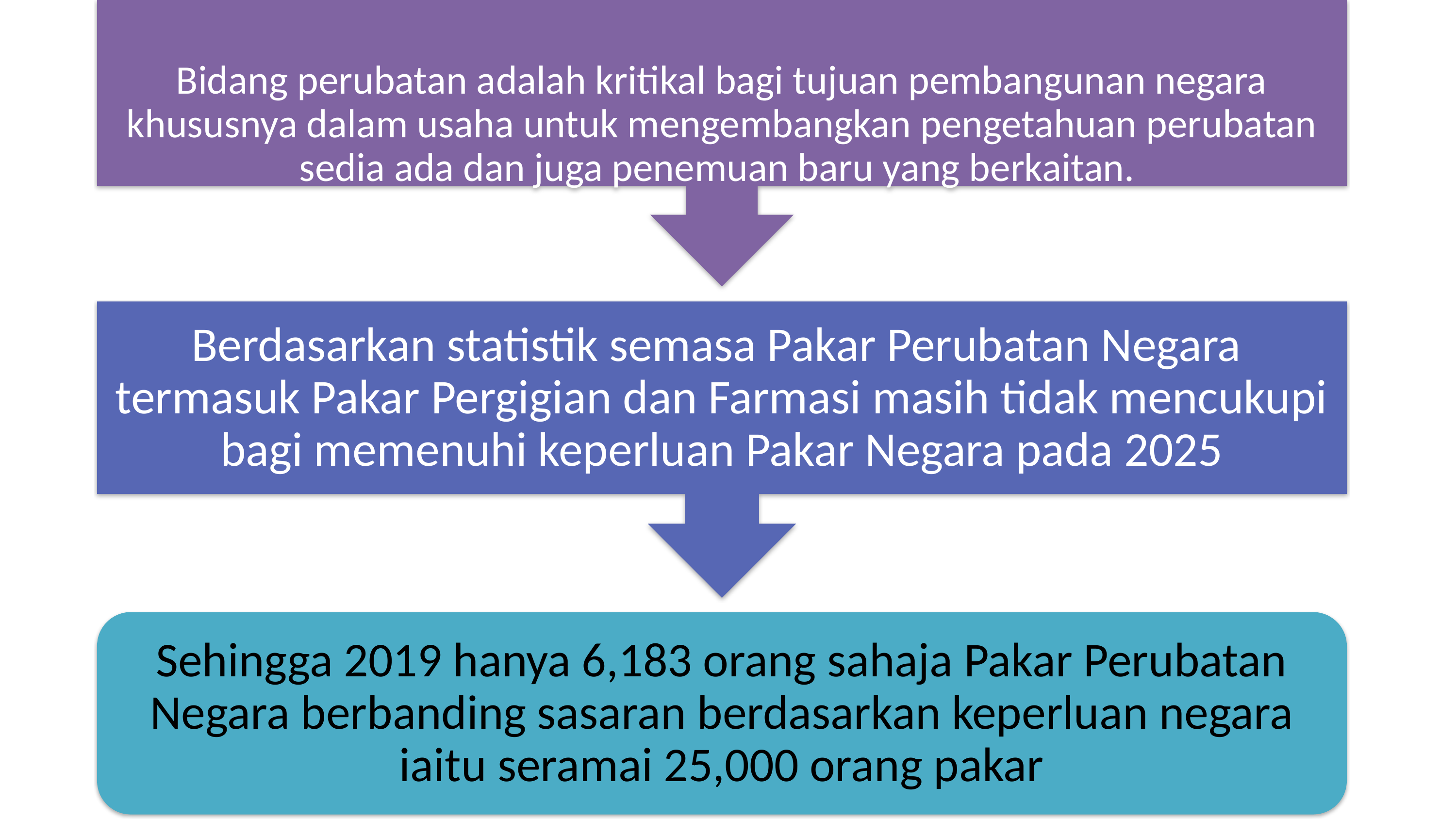

Bidang perubatan adalah kritikal bagi tujuan pembangunan negara khususnya dalam usaha untuk mengembangkan pengetahuan perubatan sedia ada dan juga penemuan baru yang berkaitan.
Berdasarkan statistik semasa Pakar Perubatan Negara  termasuk Pakar Pergigian dan Farmasi masih tidak mencukupi bagi memenuhi keperluan Pakar Negara pada 2025
Sehingga 2019 hanya 6,183 orang sahaja Pakar Perubatan Negara berbanding sasaran berdasarkan keperluan negara iaitu seramai 25,000 orang pakar
# LATAR BELAKANG